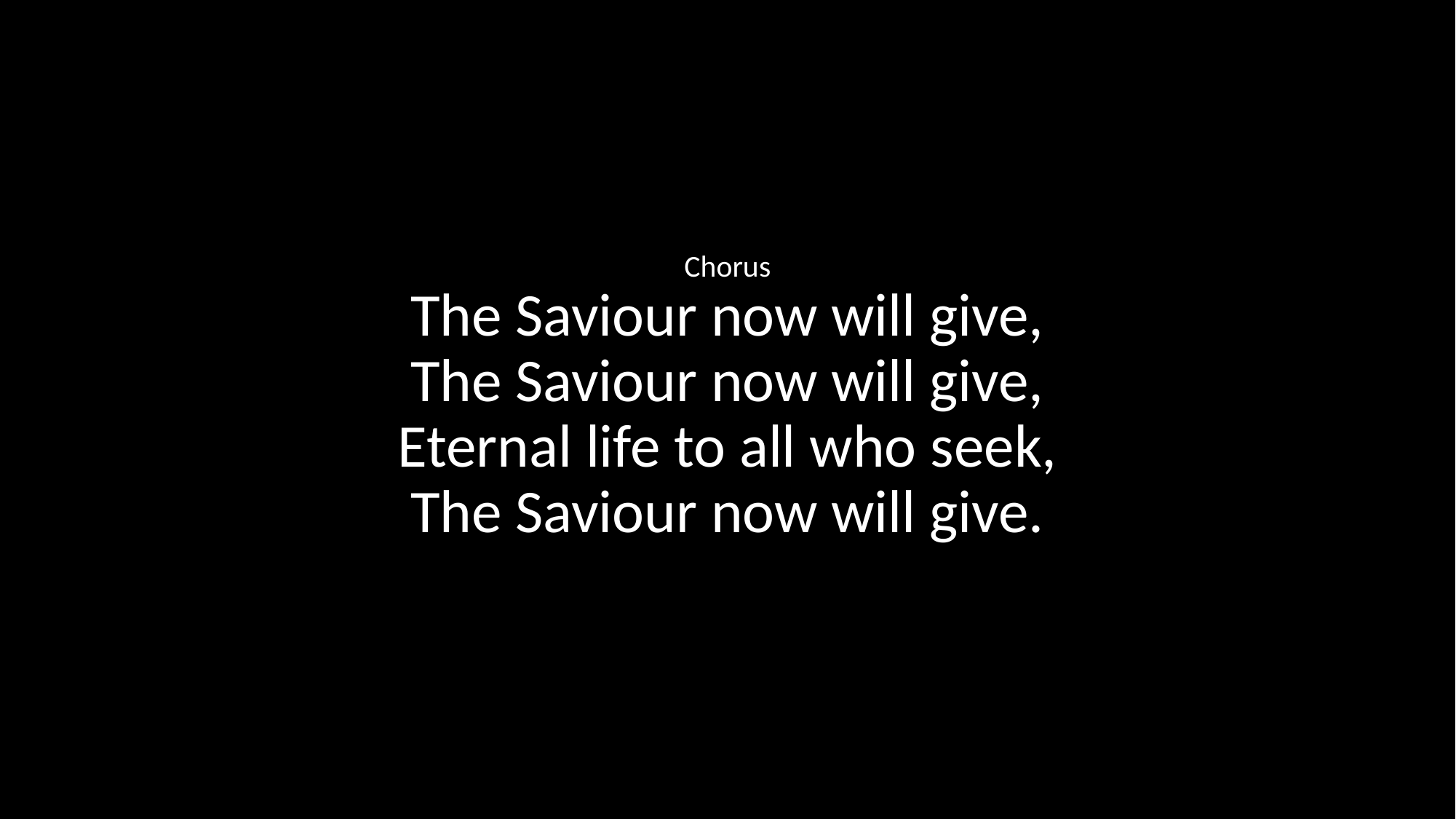

Chorus
The Saviour now will give,
The Saviour now will give,
Eternal life to all who seek,
The Saviour now will give.